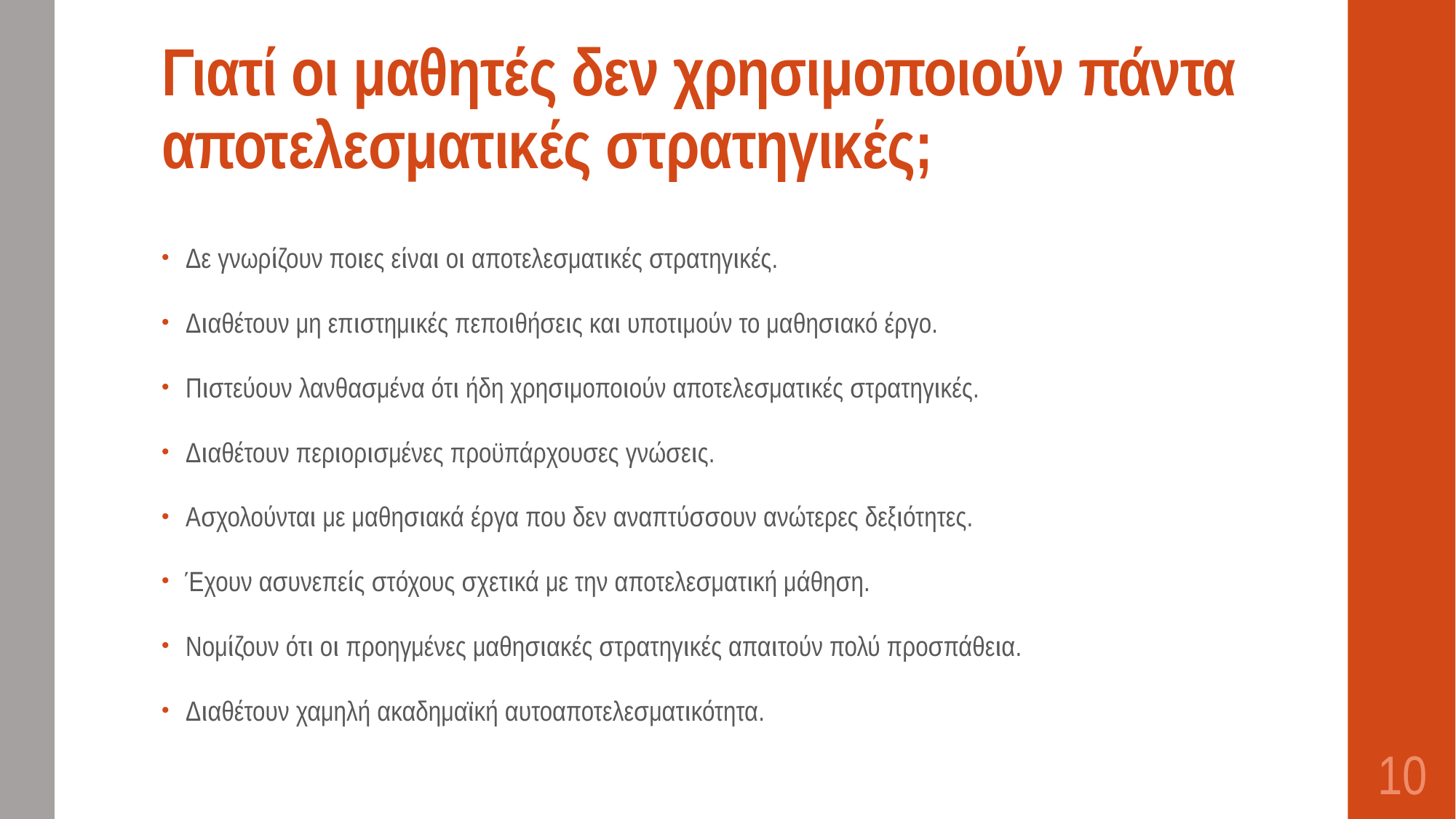

# Γιατί οι μαθητές δεν χρησιμοποιούν πάντα αποτελεσματικές στρατηγικές;
Δε γνωρίζουν ποιες είναι οι αποτελεσματικές στρατηγικές.
Διαθέτουν μη επιστημικές πεποιθήσεις και υποτιμούν το μαθησιακό έργο.
Πιστεύουν λανθασμένα ότι ήδη χρησιμοποιούν αποτελεσματικές στρατηγικές.
Διαθέτουν περιορισμένες προϋπάρχουσες γνώσεις.
Ασχολούνται με μαθησιακά έργα που δεν αναπτύσσουν ανώτερες δεξιότητες.
Έχουν ασυνεπείς στόχους σχετικά με την αποτελεσματική μάθηση.
Νομίζουν ότι οι προηγμένες μαθησιακές στρατηγικές απαιτούν πολύ προσπάθεια.
Διαθέτουν χαμηλή ακαδημαϊκή αυτοαποτελεσματικότητα.
10